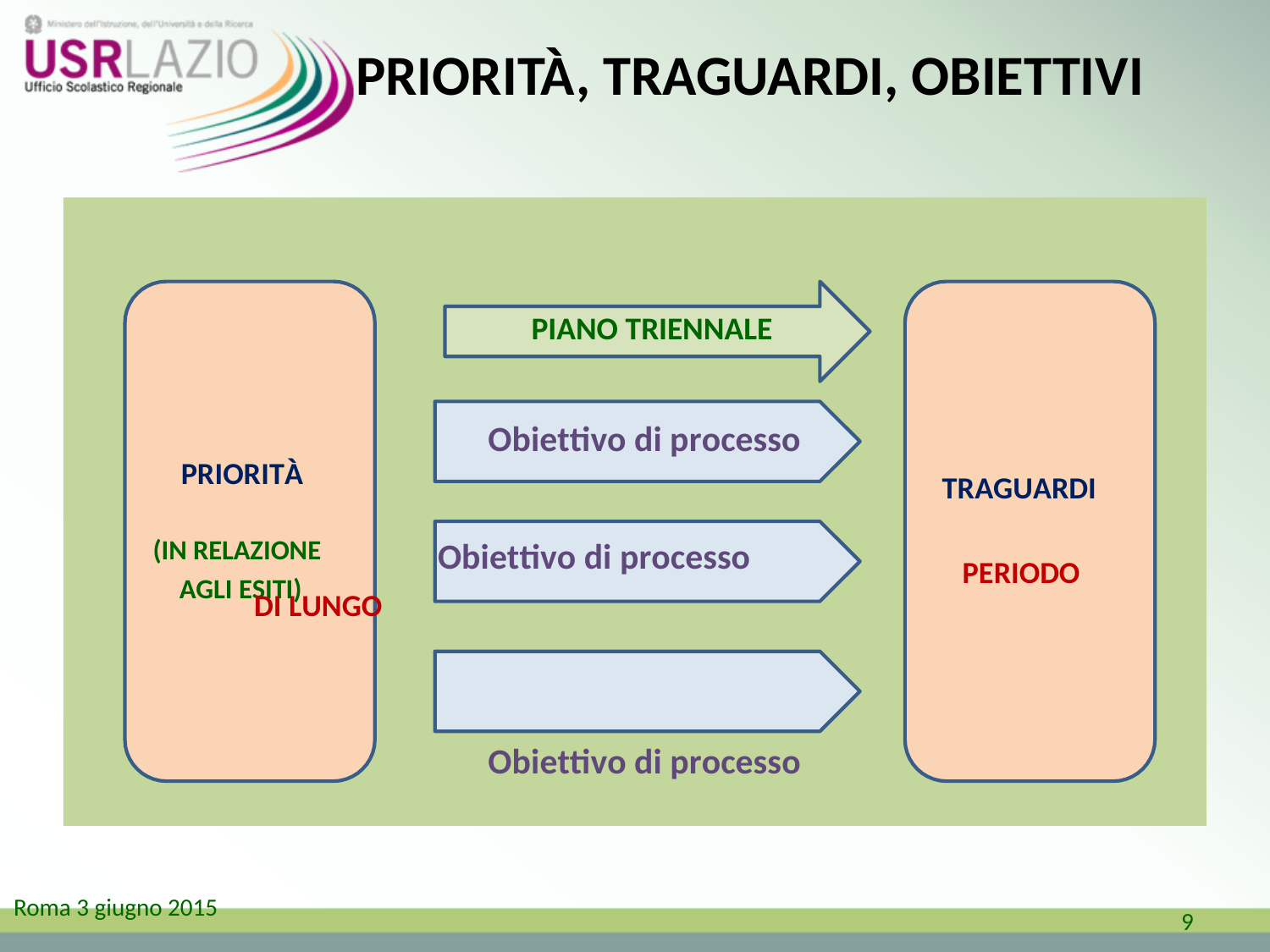

# PRIORITÀ, TRAGUARDI, OBIETTIVI

PIANO TRIENNALE
Obiettivo di processo
(IN RELAZIONE                  Obiettivo di processo                    DI LUNGO
Obiettivo di processo

PRIORITÀ
TRAGUARDI

PERIODO
AGLI ESITI)

9
Roma 3 giugno 2015